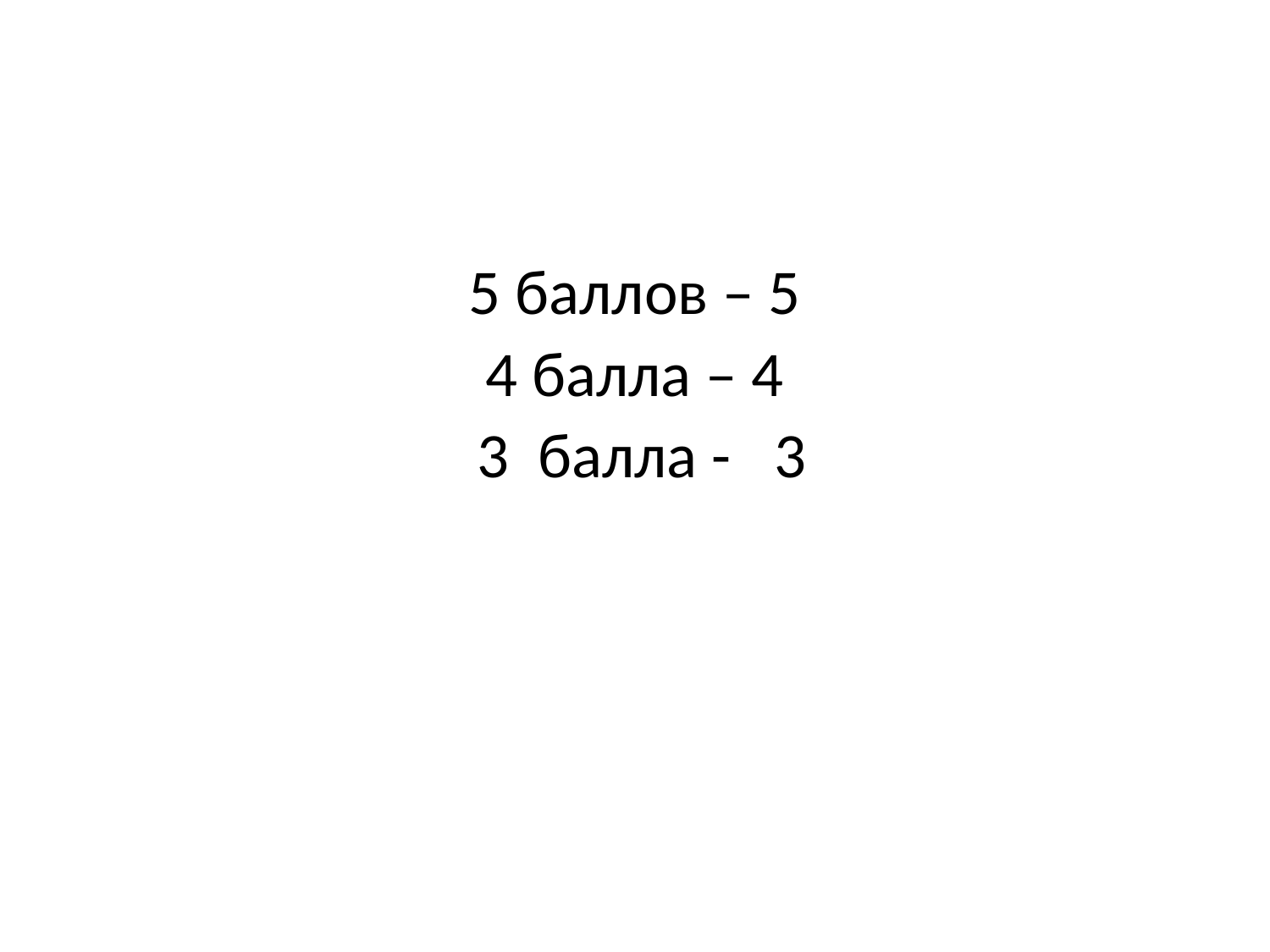

#
5 баллов – 5
4 балла – 4
 3  балла -   3